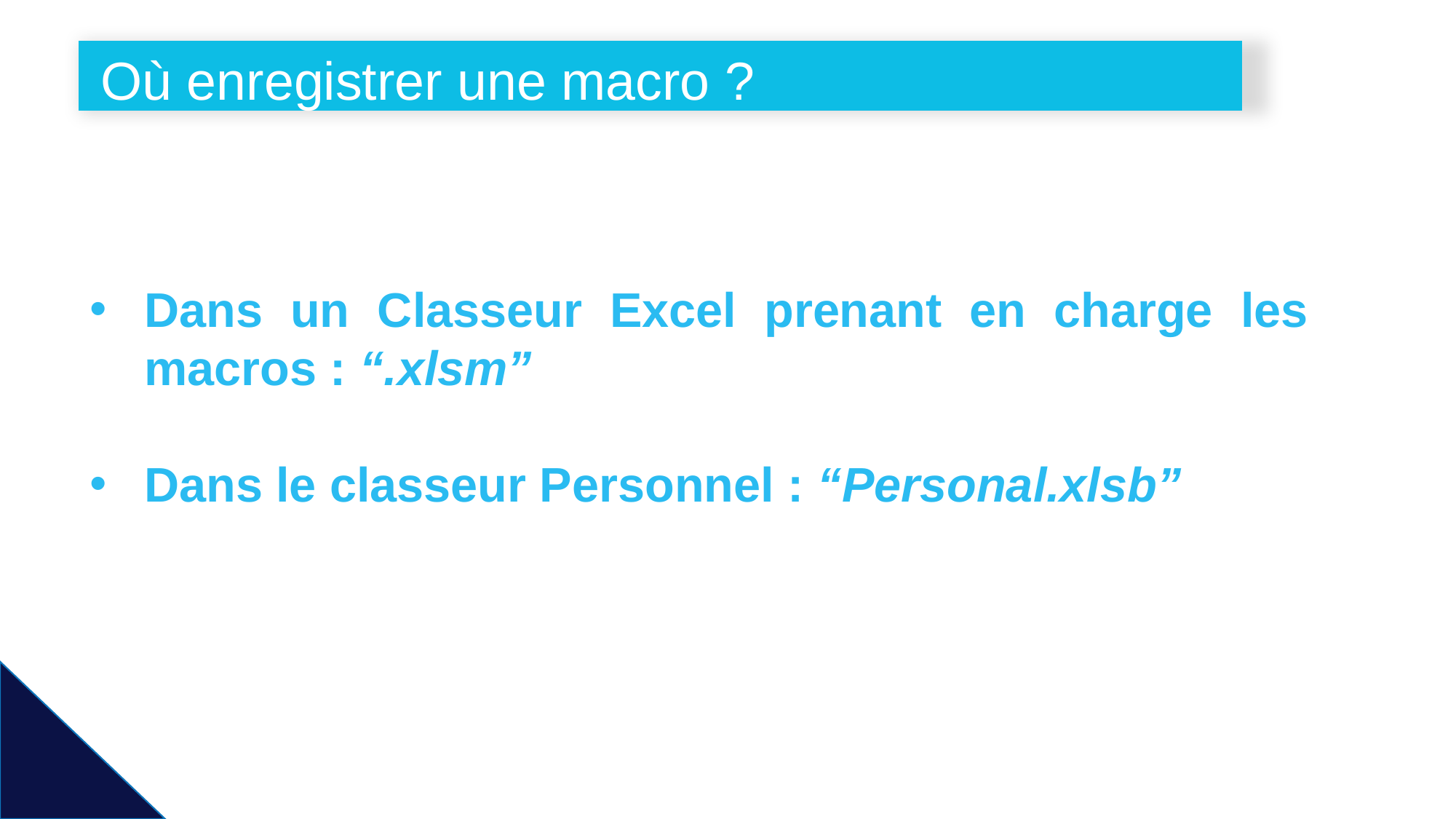

# Où enregistrer une macro ?

Dans un Classeur Excel prenant en charge les macros : “.xlsm”

Dans le classeur Personnel : “Personal.xlsb”